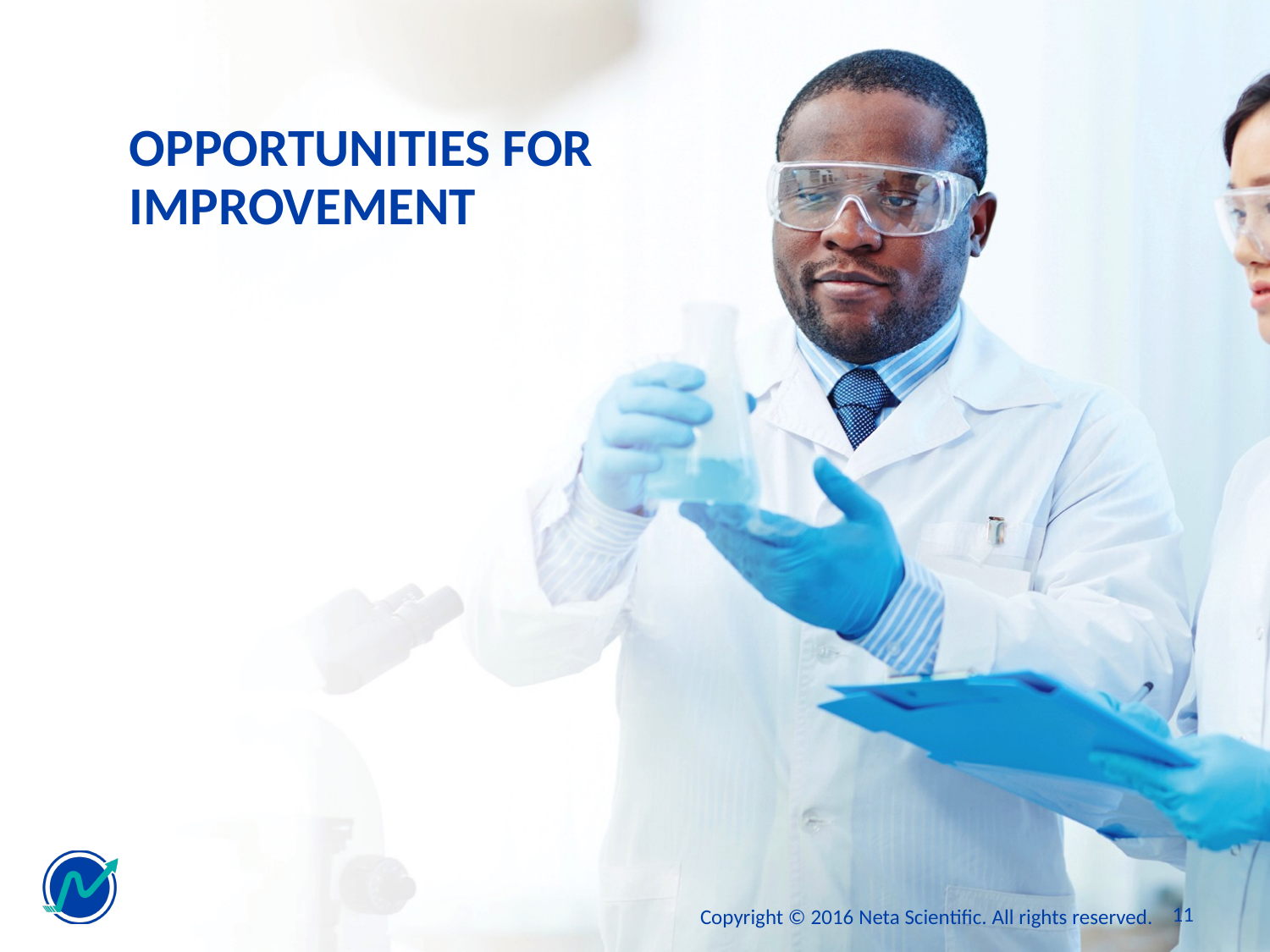

# Opportunities for improvement

11
Copyright © 2016 Neta Scientific. All rights reserved.